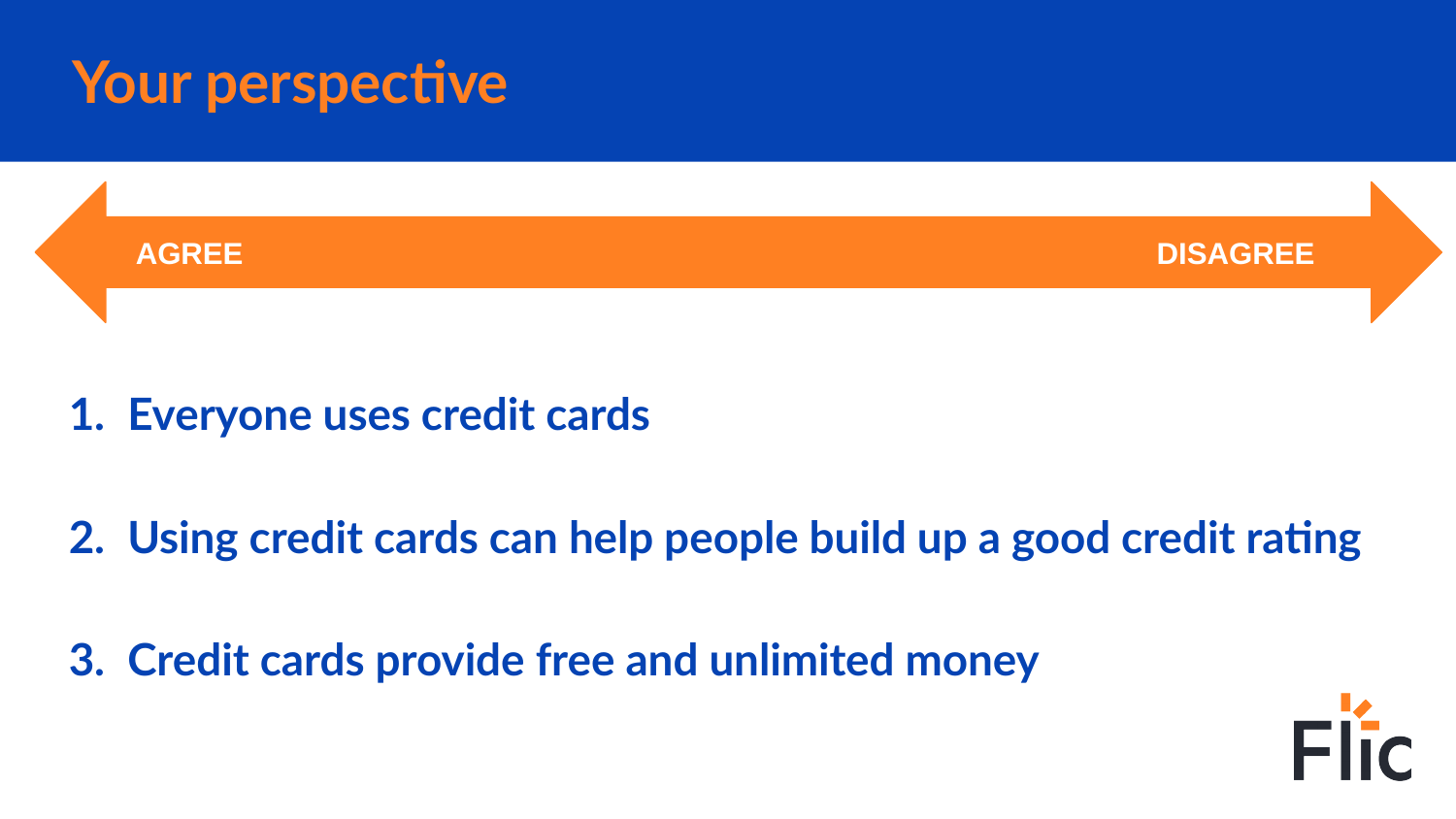

# Your perspective

AGREE                                                                                                            DISAGREE

Everyone uses credit cards

Using credit cards can help people build up a good credit rating

Credit cards provide free and unlimited money